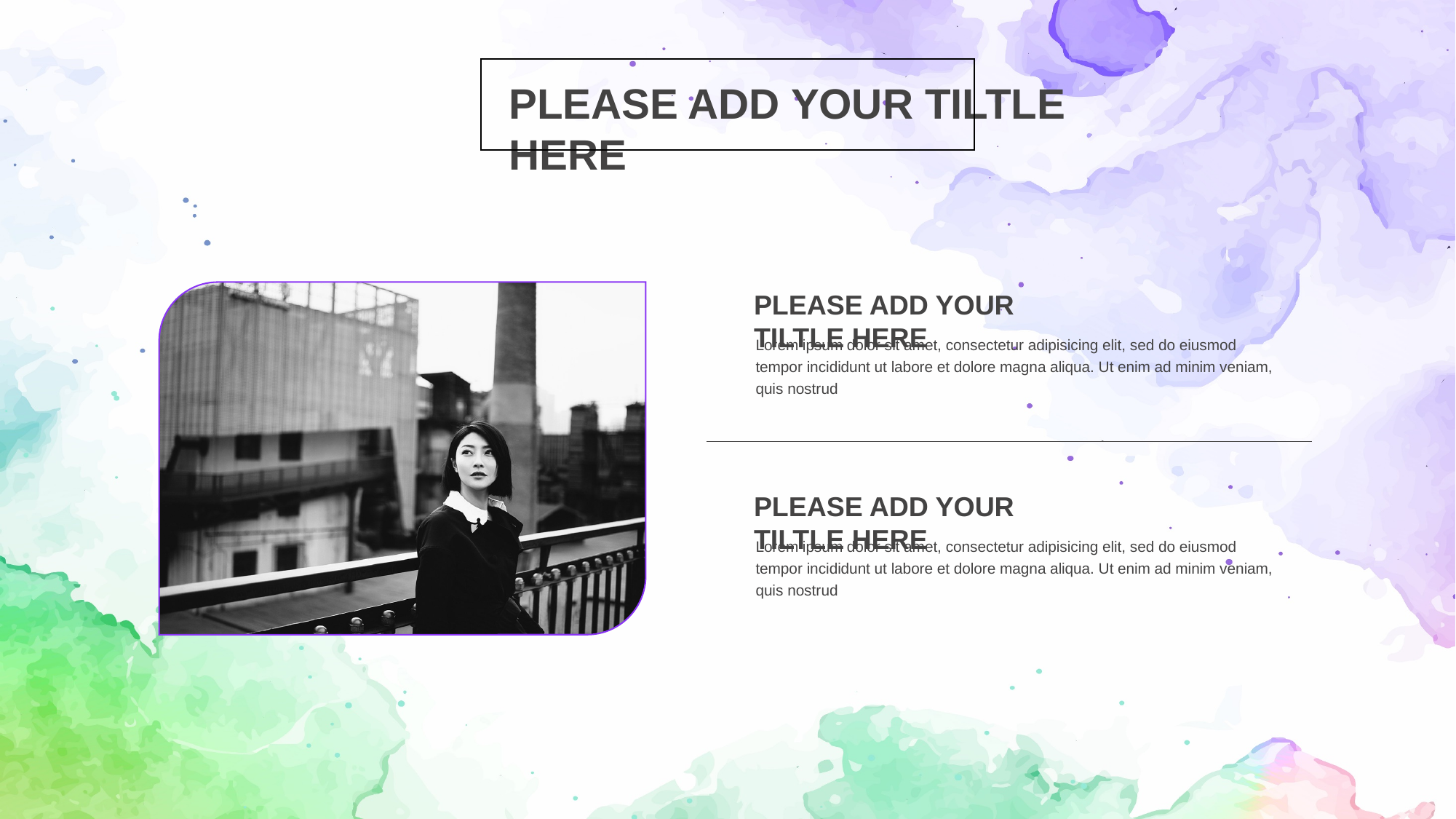

PLEASE ADD YOUR TILTLE HERE

PLEASE ADD YOUR TILTLE HERE
Lorem ipsum dolor sit amet, consectetur adipisicing elit, sed do eiusmod tempor incididunt ut labore et dolore magna aliqua. Ut enim ad minim veniam, quis nostrud
PLEASE ADD YOUR TILTLE HERE
Lorem ipsum dolor sit amet, consectetur adipisicing elit, sed do eiusmod tempor incididunt ut labore et dolore magna aliqua. Ut enim ad minim veniam, quis nostrud